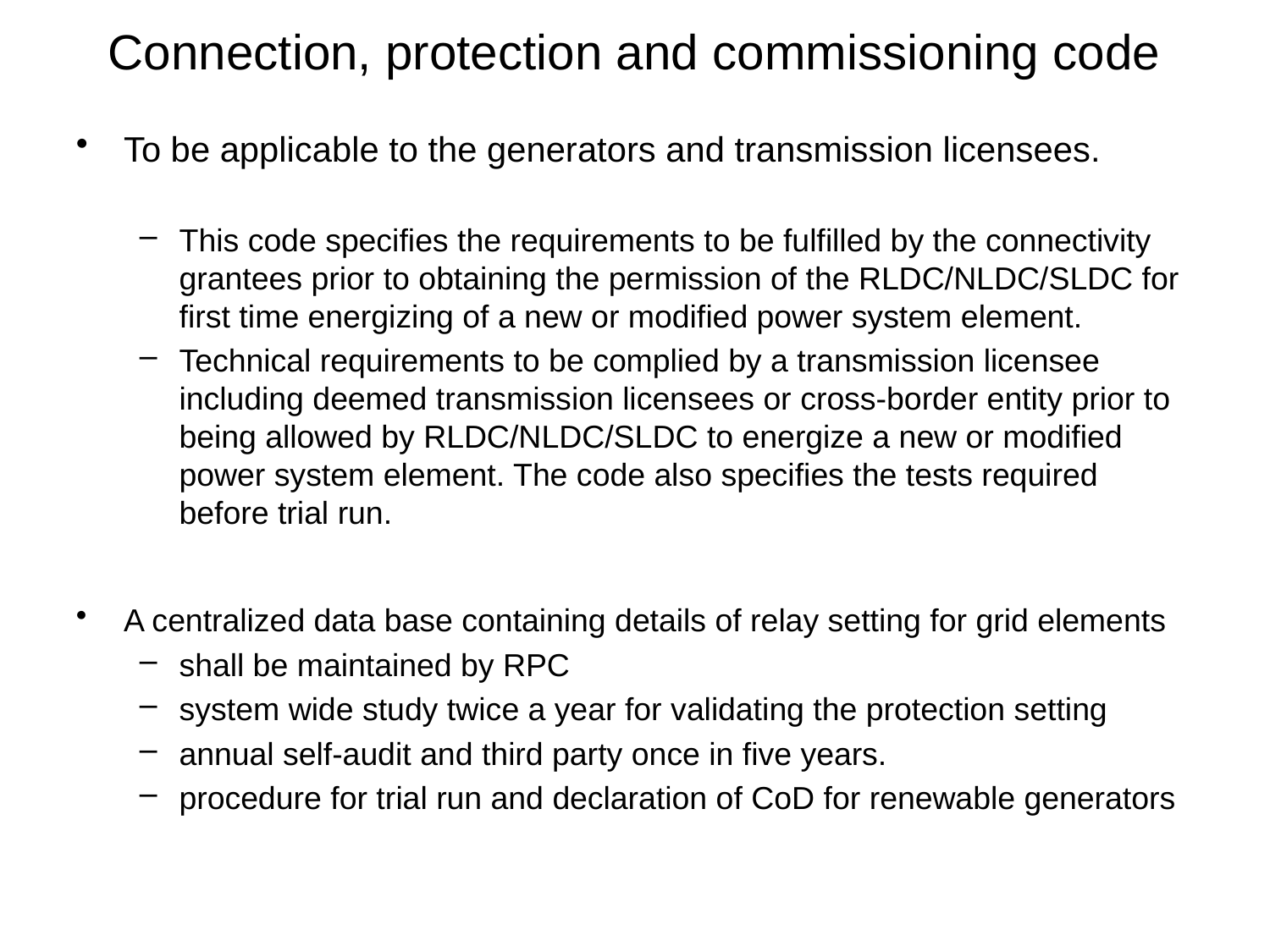

# Connection, protection and commissioning code
To be applicable to the generators and transmission licensees.

This code specifies the requirements to be fulfilled by the connectivity grantees prior to obtaining the permission of the RLDC/NLDC/SLDC for first time energizing of a new or modified power system element.
Technical requirements to be complied by a transmission licensee including deemed transmission licensees or cross-border entity prior to being allowed by RLDC/NLDC/SLDC to energize a new or modified power system element. The code also specifies the tests required before trial run.

A centralized data base containing details of relay setting for grid elements
shall be maintained by RPC
system wide study twice a year for validating the protection setting
annual self-audit and third party once in five years.
procedure for trial run and declaration of CoD for renewable generators